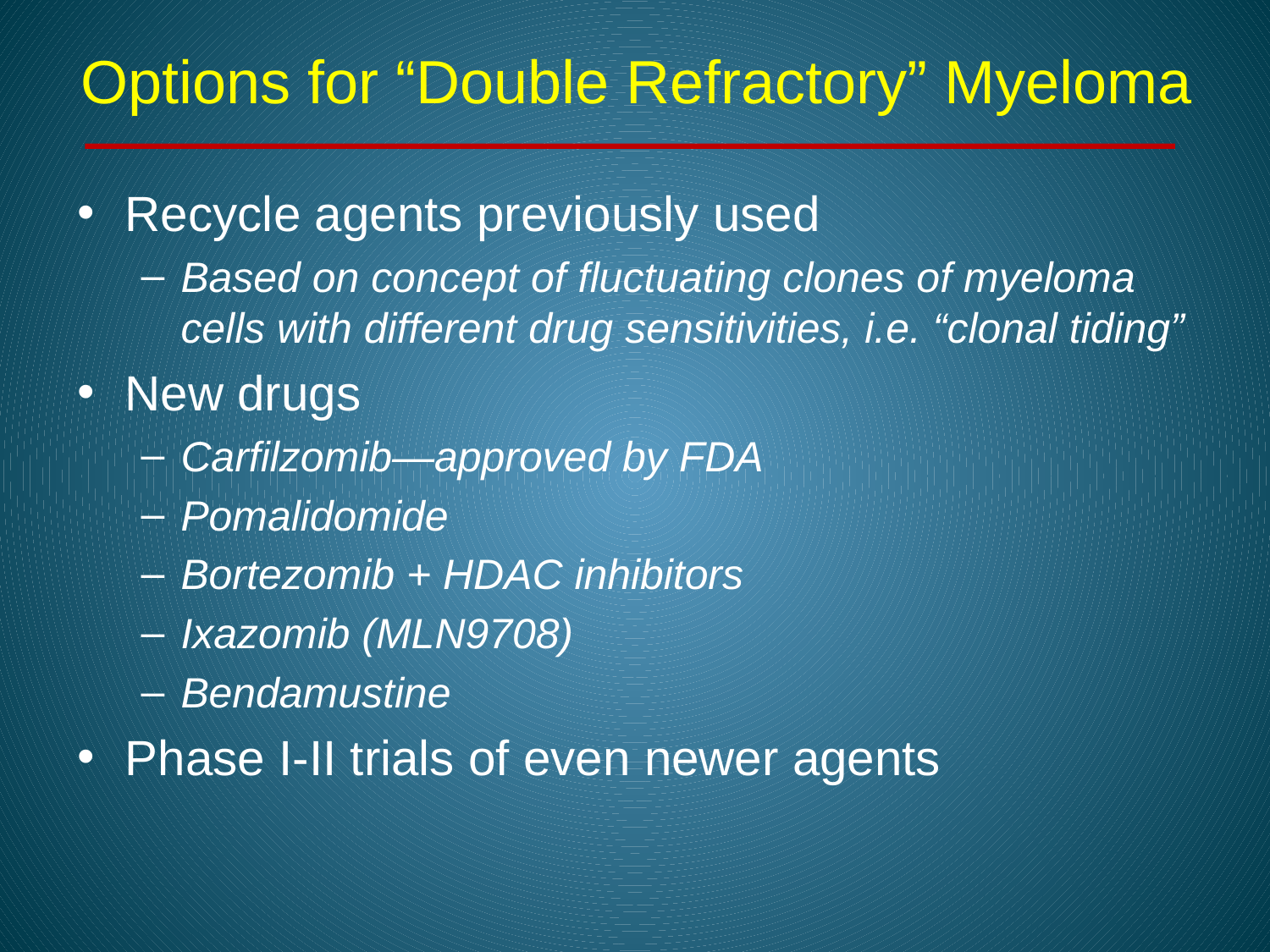

# Options for “Double Refractory” Myeloma

Recycle agents previously used
Based on concept of fluctuating clones of myeloma cells with different drug sensitivities, i.e. “clonal tiding”
New drugs
Carfilzomib—approved by FDA
Pomalidomide
Bortezomib + HDAC inhibitors
Ixazomib (MLN9708)
Bendamustine
Phase I-II trials of even newer agents